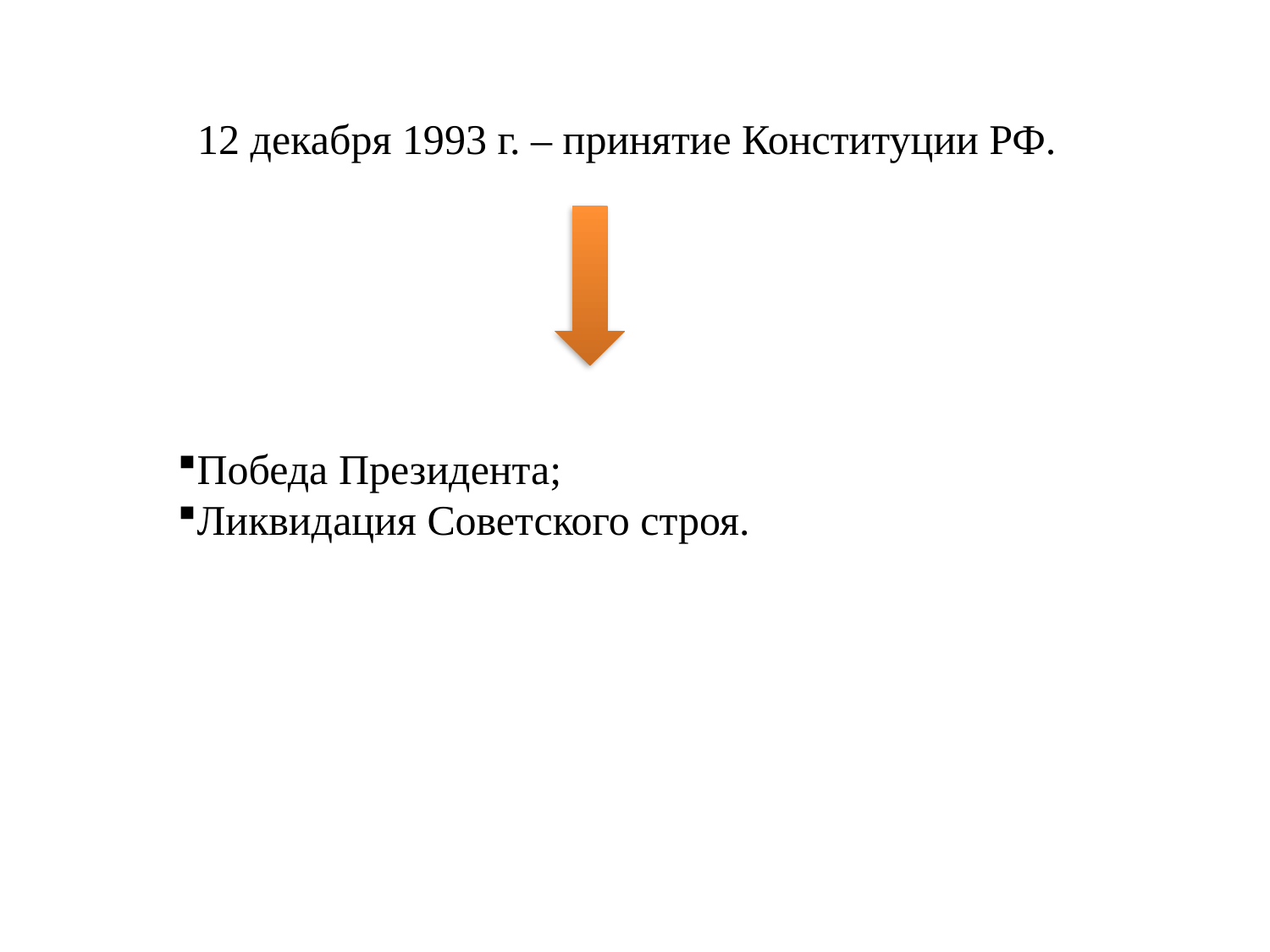

12 декабря 1993 г. – принятие Конституции РФ.

Победа Президента;
Ликвидация Советского строя.